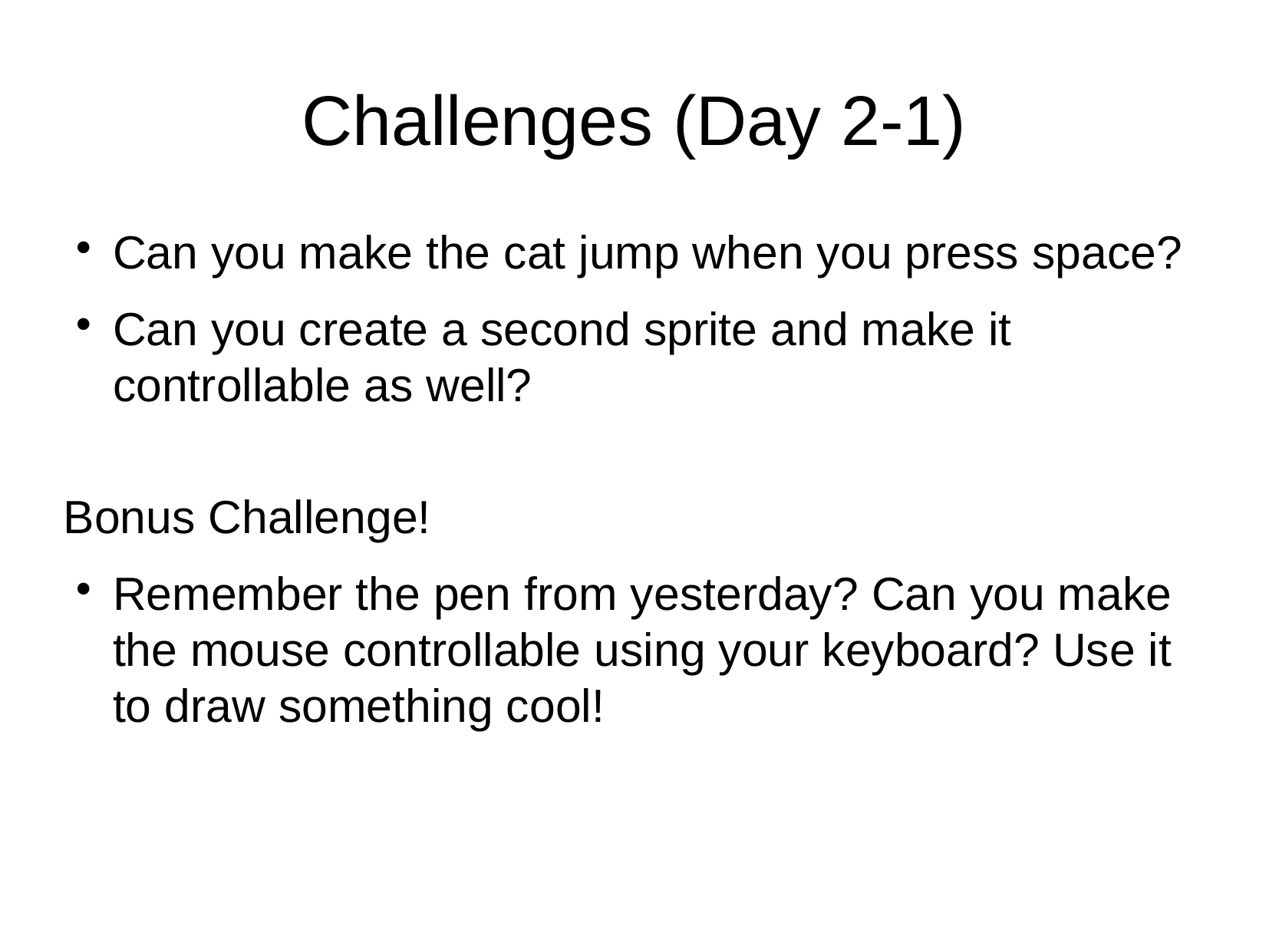

Challenges (Day 2-1)
Can you make the cat jump when you press space?
Can you create a second sprite and make it controllable as well?

Bonus Challenge!
Remember the pen from yesterday? Can you make the mouse controllable using your keyboard? Use it to draw something cool!